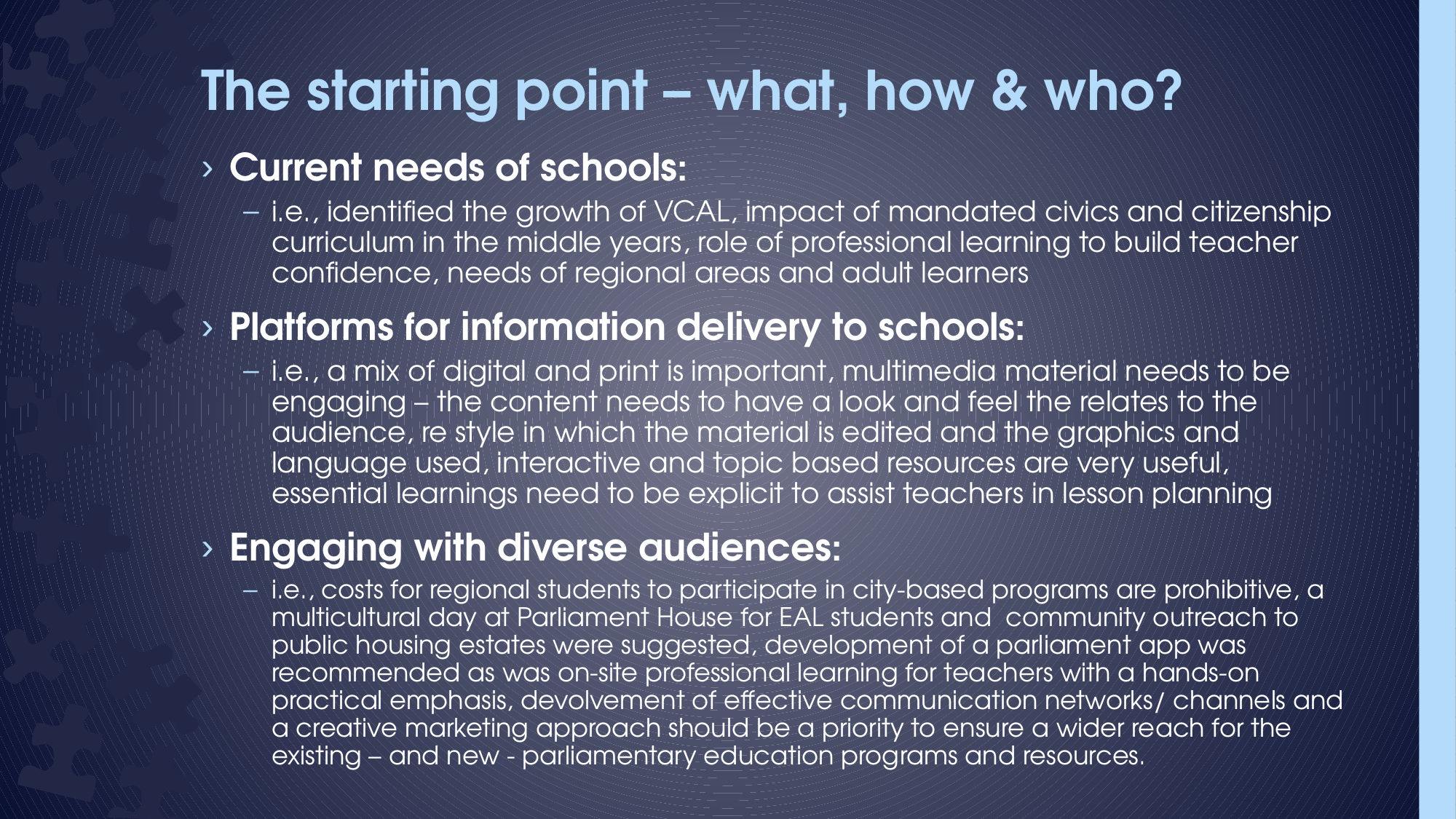

# The starting point – what, how & who?
Current needs of schools:
i.e., identified the growth of VCAL, impact of mandated civics and citizenship curriculum in the middle years, role of professional learning to build teacher confidence, needs of regional areas and adult learners
Platforms for information delivery to schools:
i.e., a mix of digital and print is important, multimedia material needs to be engaging – the content needs to have a look and feel the relates to the audience, re style in which the material is edited and the graphics and language used, interactive and topic based resources are very useful, essential learnings need to be explicit to assist teachers in lesson planning
Engaging with diverse audiences:
i.e., costs for regional students to participate in city-based programs are prohibitive, a multicultural day at Parliament House for EAL students and  community outreach to public housing estates were suggested, development of a parliament app was recommended as was on-site professional learning for teachers with a hands-on practical emphasis, devolvement of effective communication networks/ channels and a creative marketing approach should be a priority to ensure a wider reach for the existing – and new - parliamentary education programs and resources.